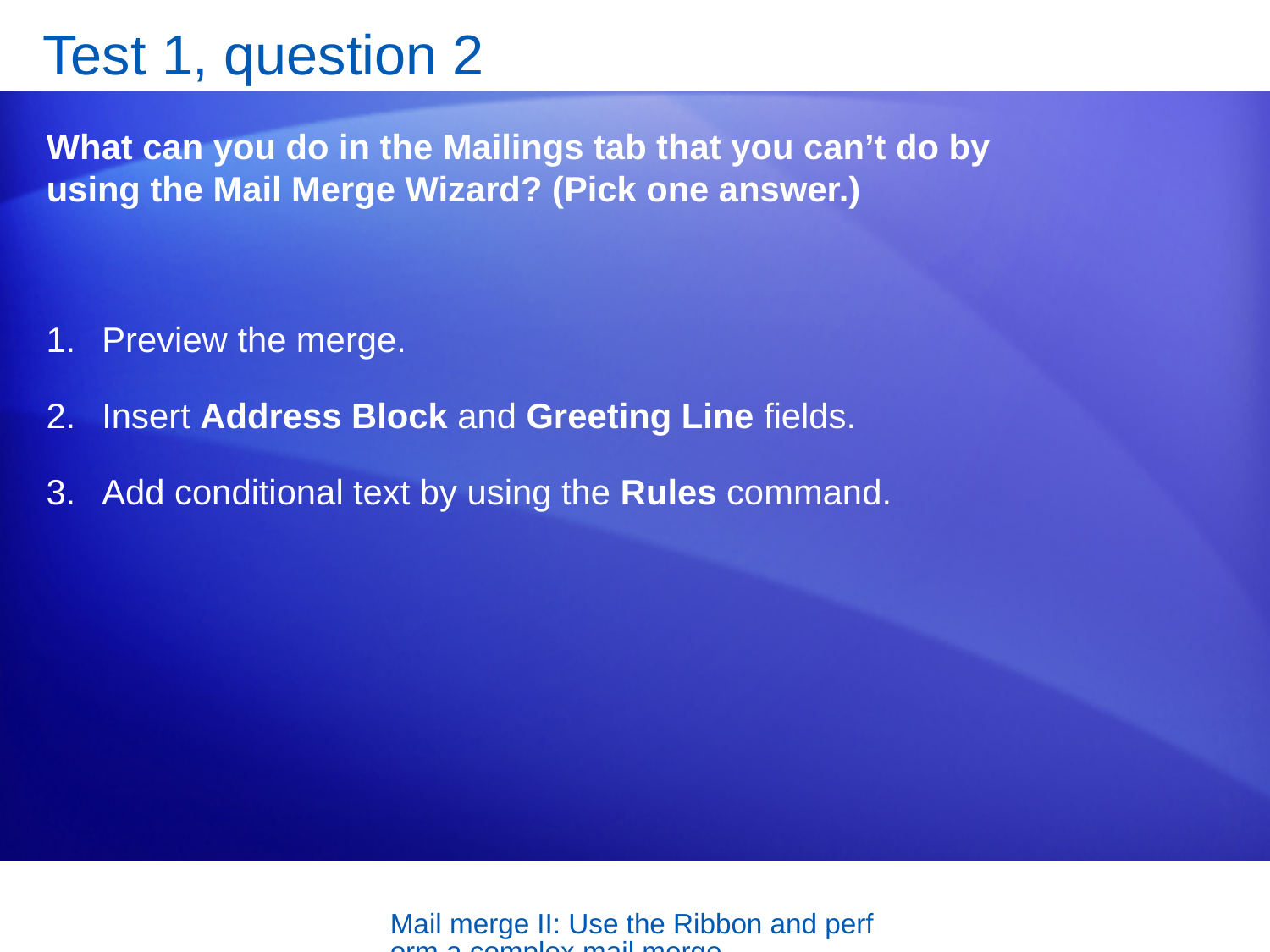

# Test 1, question 2
What can you do in the Mailings tab that you can’t do by using the Mail Merge Wizard? (Pick one answer.)
Preview the merge.
Insert Address Block and Greeting Line fields.
Add conditional text by using the Rules command.
Mail merge II: Use the Ribbon and perform a complex mail merge